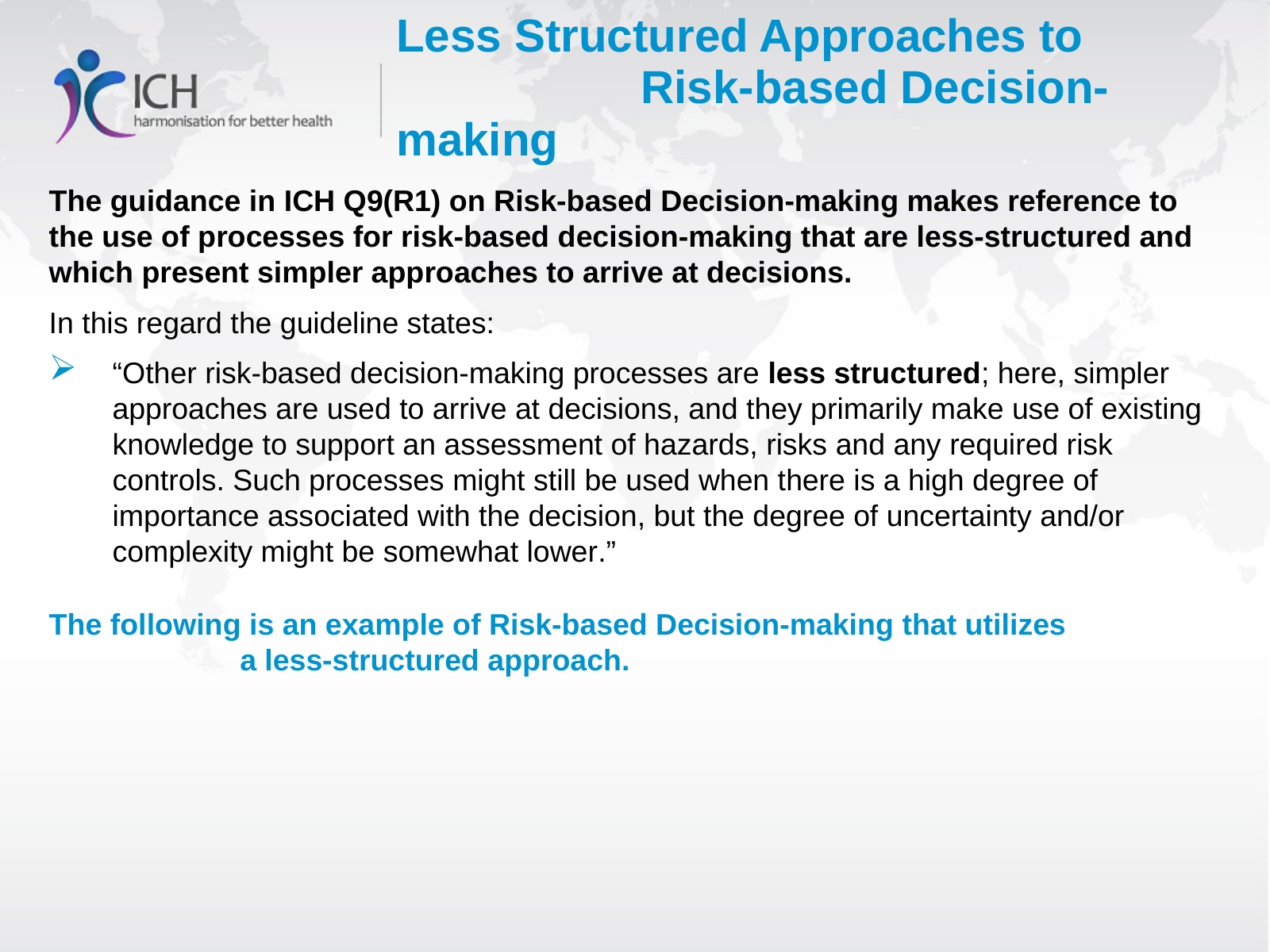

# Less Structured Approaches to                               Risk-based Decision-making
The guidance in ICH Q9(R1) on Risk-based Decision-making makes reference to the use of processes for risk-based decision-making that are less-structured and which present simpler approaches to arrive at decisions.
In this regard the guideline states:
“Other risk-based decision-making processes are less structured; here, simpler approaches are used to arrive at decisions, and they primarily make use of existing knowledge to support an assessment of hazards, risks and any required risk controls. Such processes might still be used when there is a high degree of importance associated with the decision, but the degree of uncertainty and/or complexity might be somewhat lower.”

The following is an example of Risk-based Decision-making that utilizes                                          a less-structured approach.